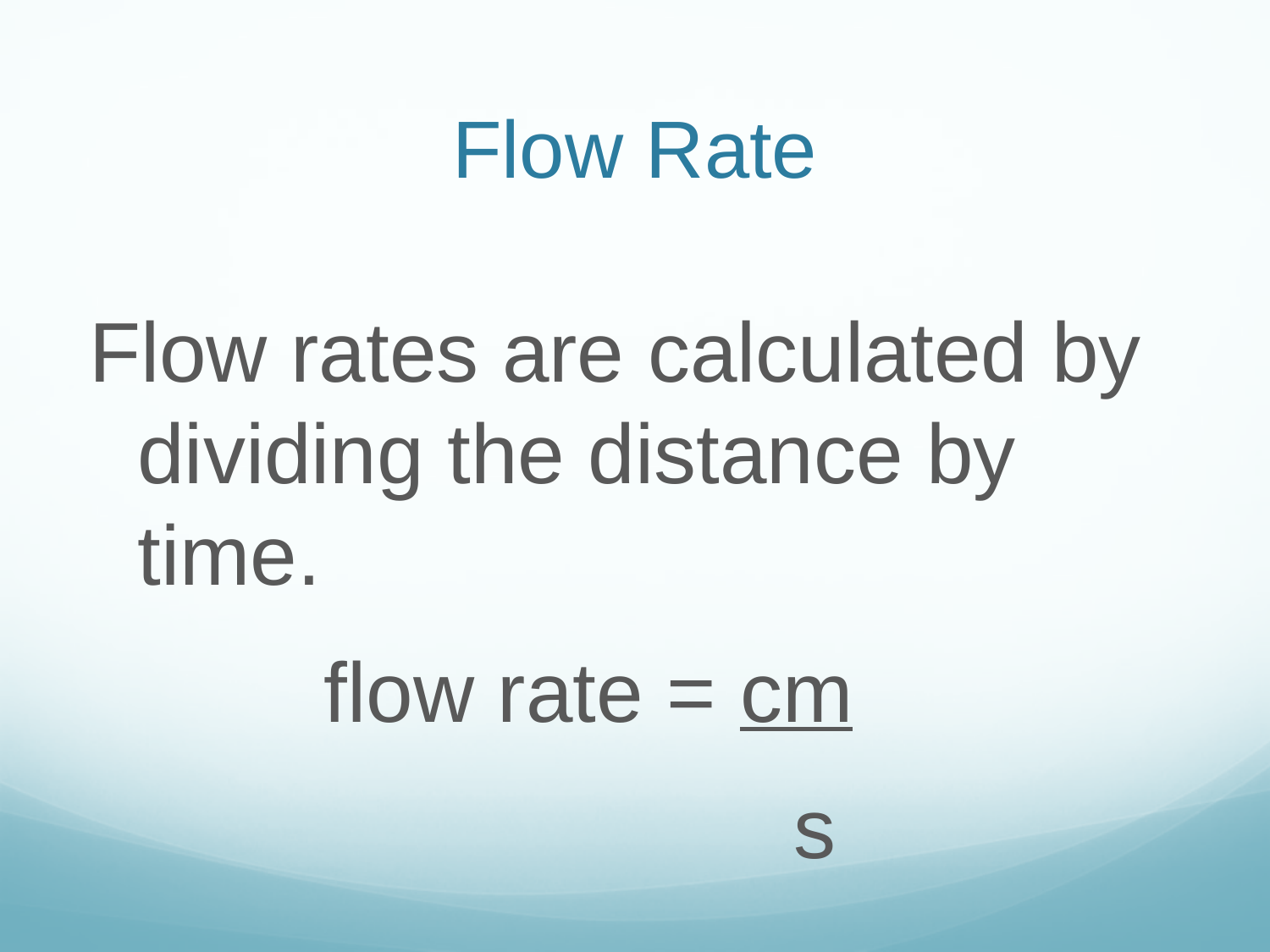

# Flow Rate

Flow rates are calculated by dividing the distance by time.
          flow rate = cm
                              s